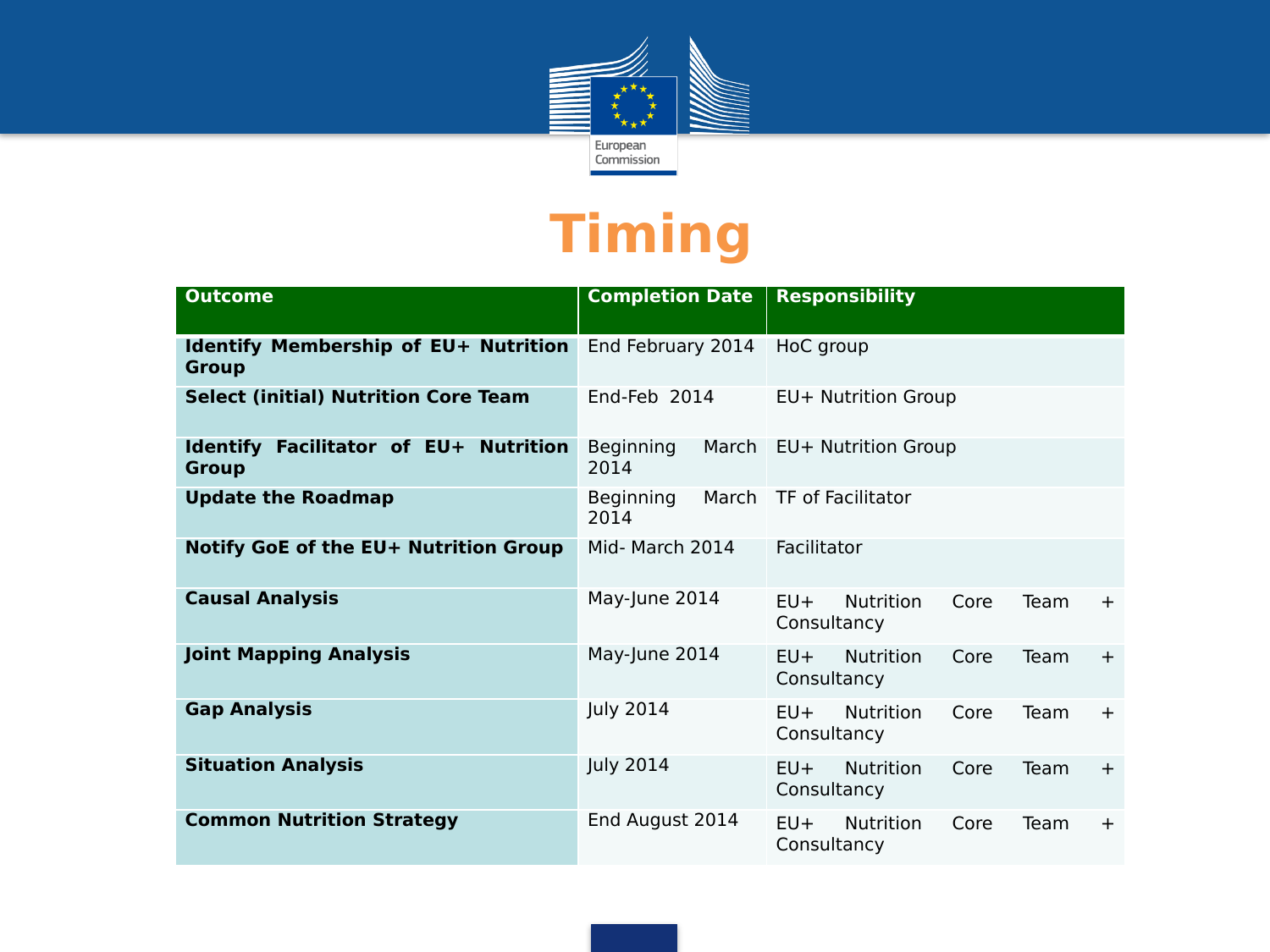

# Timing
| Outcome | Completion Date | Responsibility |
| --- | --- | --- |
| Identify Membership of EU+ Nutrition Group | End February 2014 | HoC group |
| Select (initial) Nutrition Core Team | End-Feb 2014 | EU+ Nutrition Group |
| Identify Facilitator of EU+ Nutrition Group | Beginning March 2014 | EU+ Nutrition Group |
| Update the Roadmap | Beginning March 2014 | TF of Facilitator |
| Notify GoE of the EU+ Nutrition Group | Mid- March 2014 | Facilitator |
| Causal Analysis | May-June 2014 | EU+ Nutrition Core Team + Consultancy |
| Joint Mapping Analysis | May-June 2014 | EU+ Nutrition Core Team + Consultancy |
| Gap Analysis | July 2014 | EU+ Nutrition Core Team + Consultancy |
| Situation Analysis | July 2014 | EU+ Nutrition Core Team + Consultancy |
| Common Nutrition Strategy | End August 2014 | EU+ Nutrition Core Team + Consultancy |